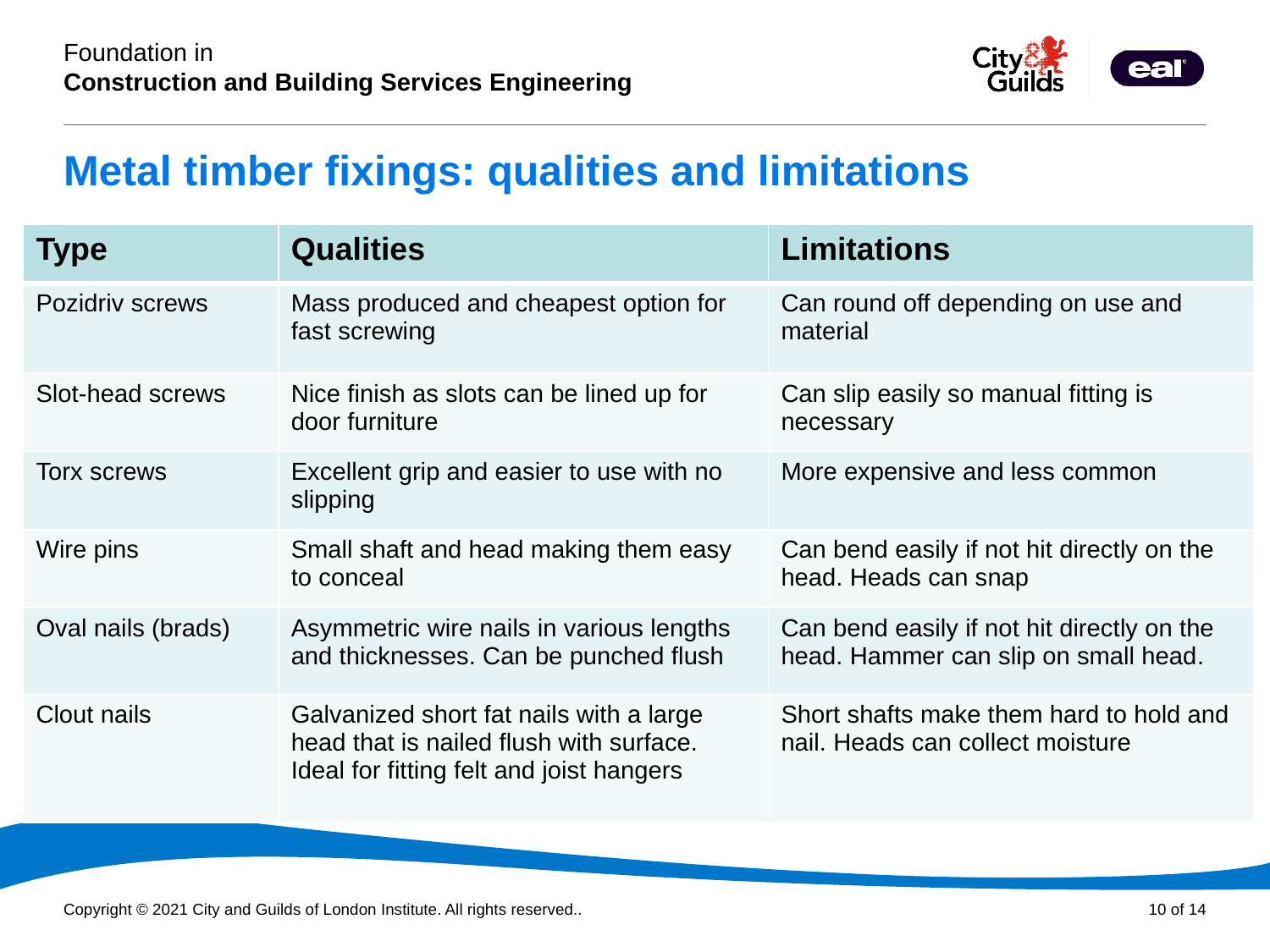

# Metal timber fixings: qualities and limitations

| Type | Qualities | Limitations |
| --- | --- | --- |
| Pozidriv screws | Mass produced and cheapest option for fast screwing | Can round off depending on use and material |
| Slot-head screws | Nice finish as slots can be lined up for door furniture | Can slip easily so manual fitting is necessary |
| Torx screws | Excellent grip and easier to use with no slipping | More expensive and less common |
| Wire pins | Small shaft and head making them easy to conceal | Can bend easily if not hit directly on the head. Heads can snap |
| Oval nails (brads) | Asymmetric wire nails in various lengths and thicknesses. Can be punched flush | Can bend easily if not hit directly on the head. Hammer can slip on small head. |
| Clout nails | Galvanized short fat nails with a large head that is nailed flush with surface. Ideal for fitting felt and joist hangers | Short shafts make them hard to hold and nail. Heads can collect moisture |